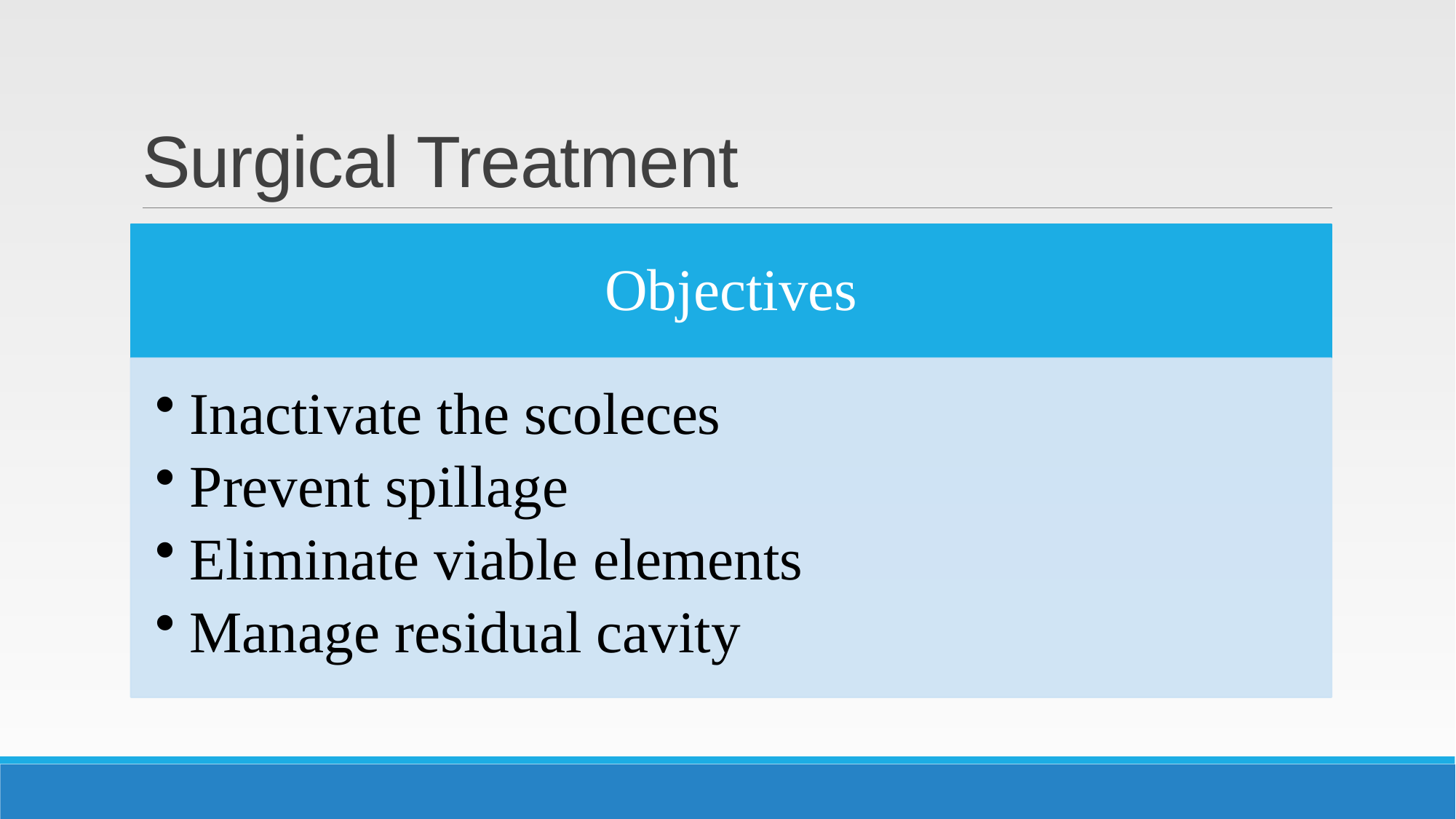

# Surgical Treatment
Objectives
Inactivate the scoleces
Prevent spillage
Eliminate viable elements
Manage residual cavity